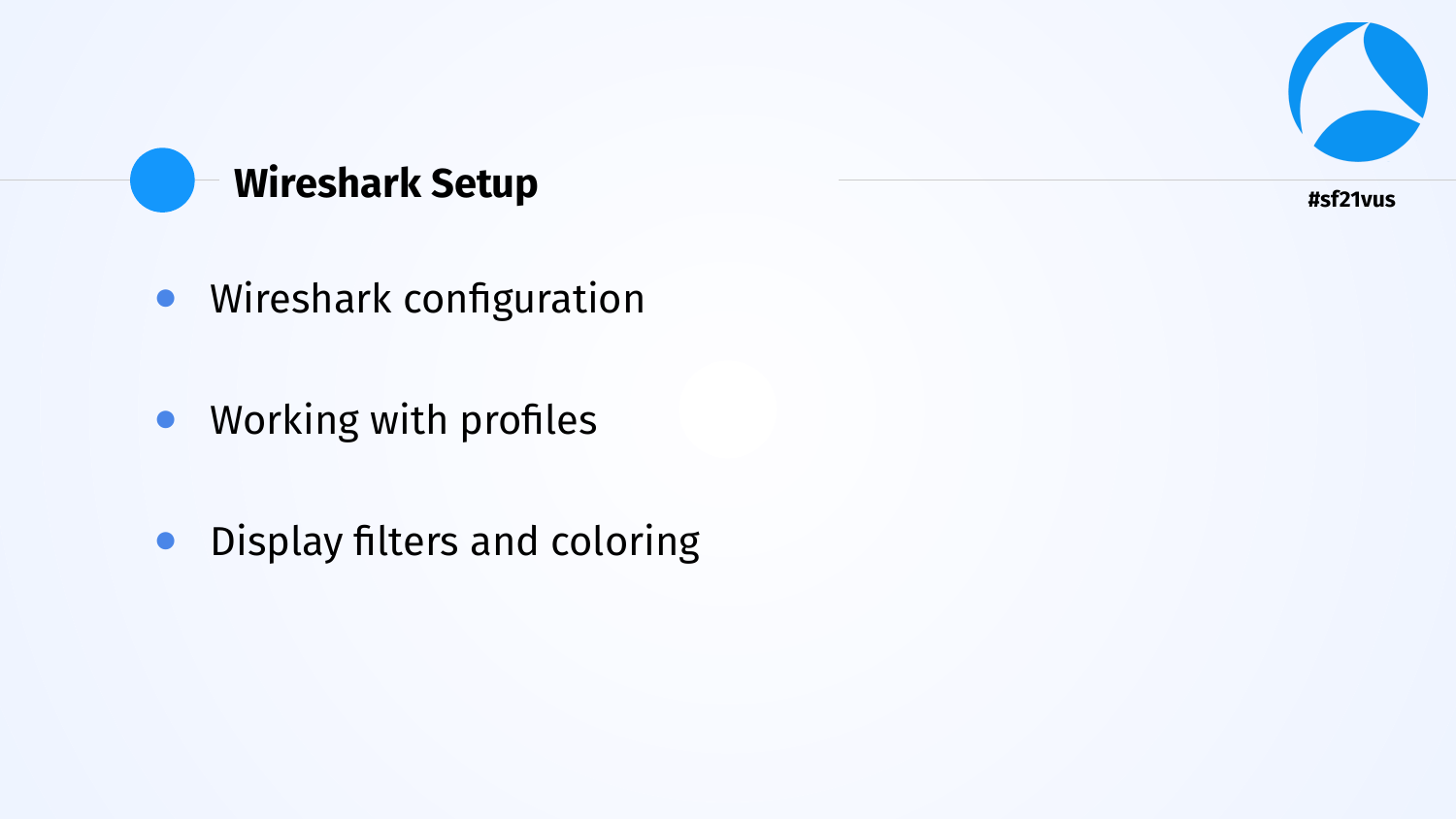

# Wireshark Setup
Wireshark configuration

Working with profiles

Display filters and coloring